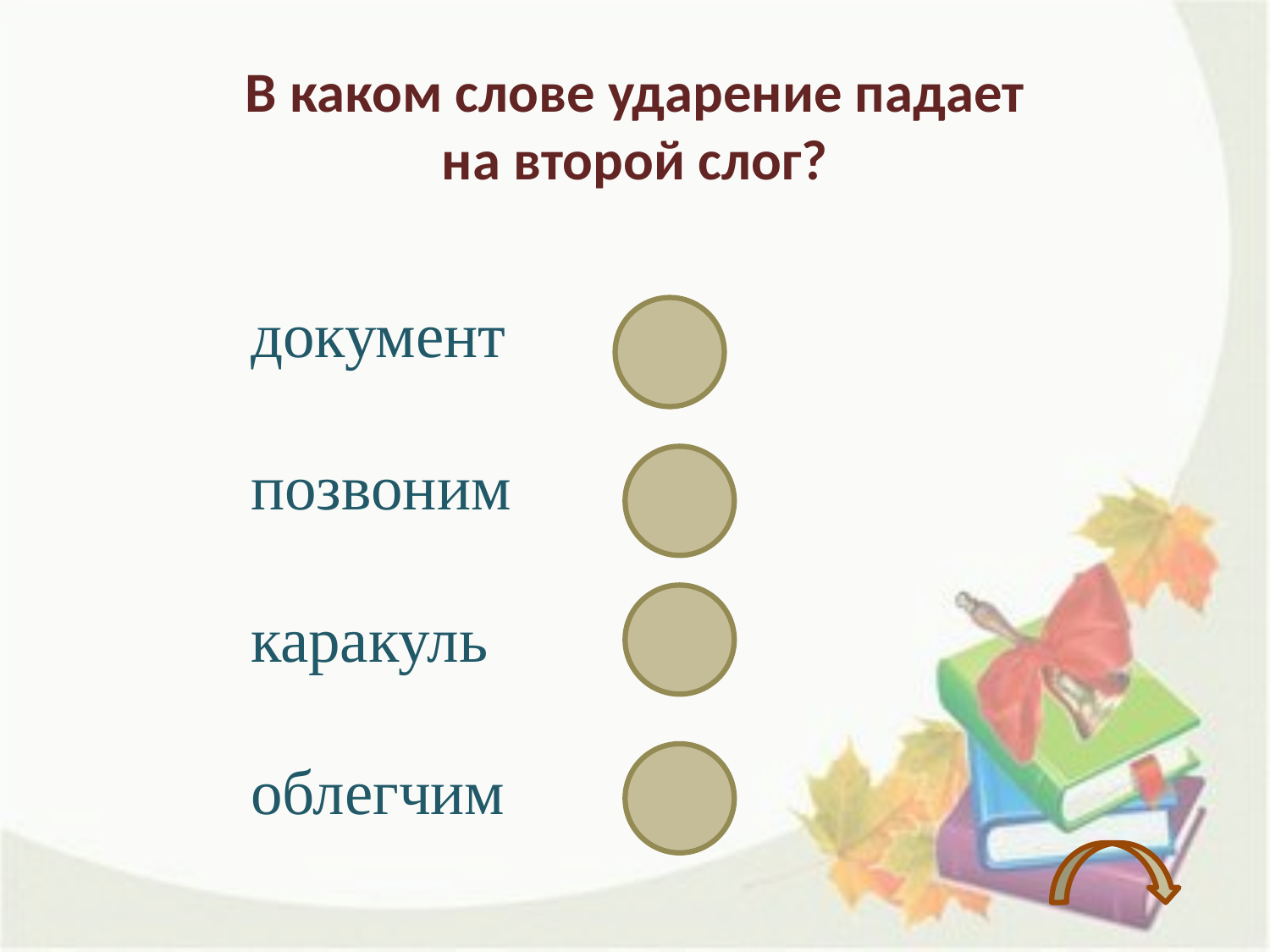

В каком слове ударение падает на второй слог?
документ

позвоним

каракуль

облегчим